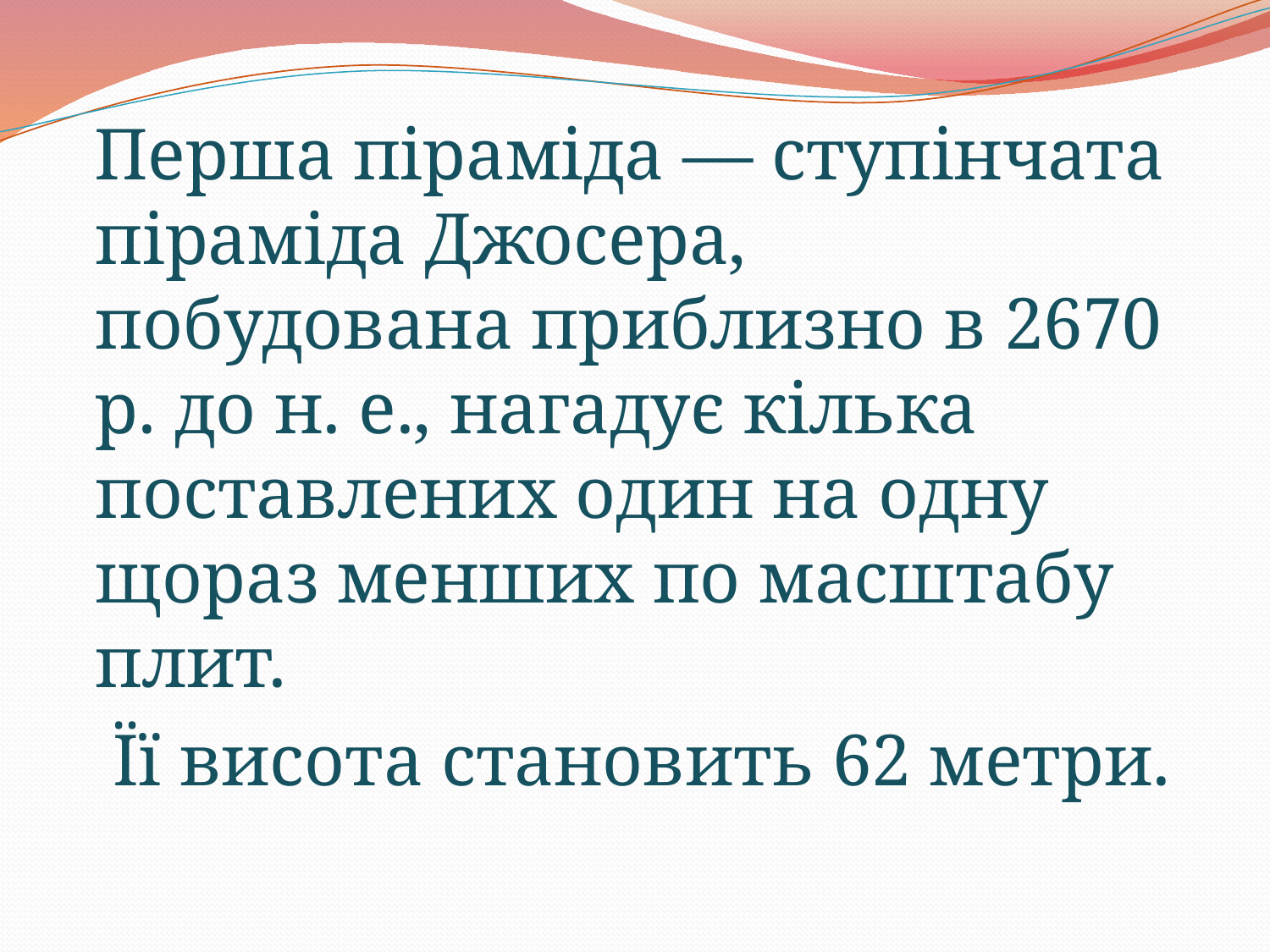

Перша піраміда — ступінчата піраміда Джосера, побудована приблизно в 2670 р. до н. е., нагадує кілька поставлених один на одну щораз менших по масштабу плит.
   Її висота становить 62 метри.
#